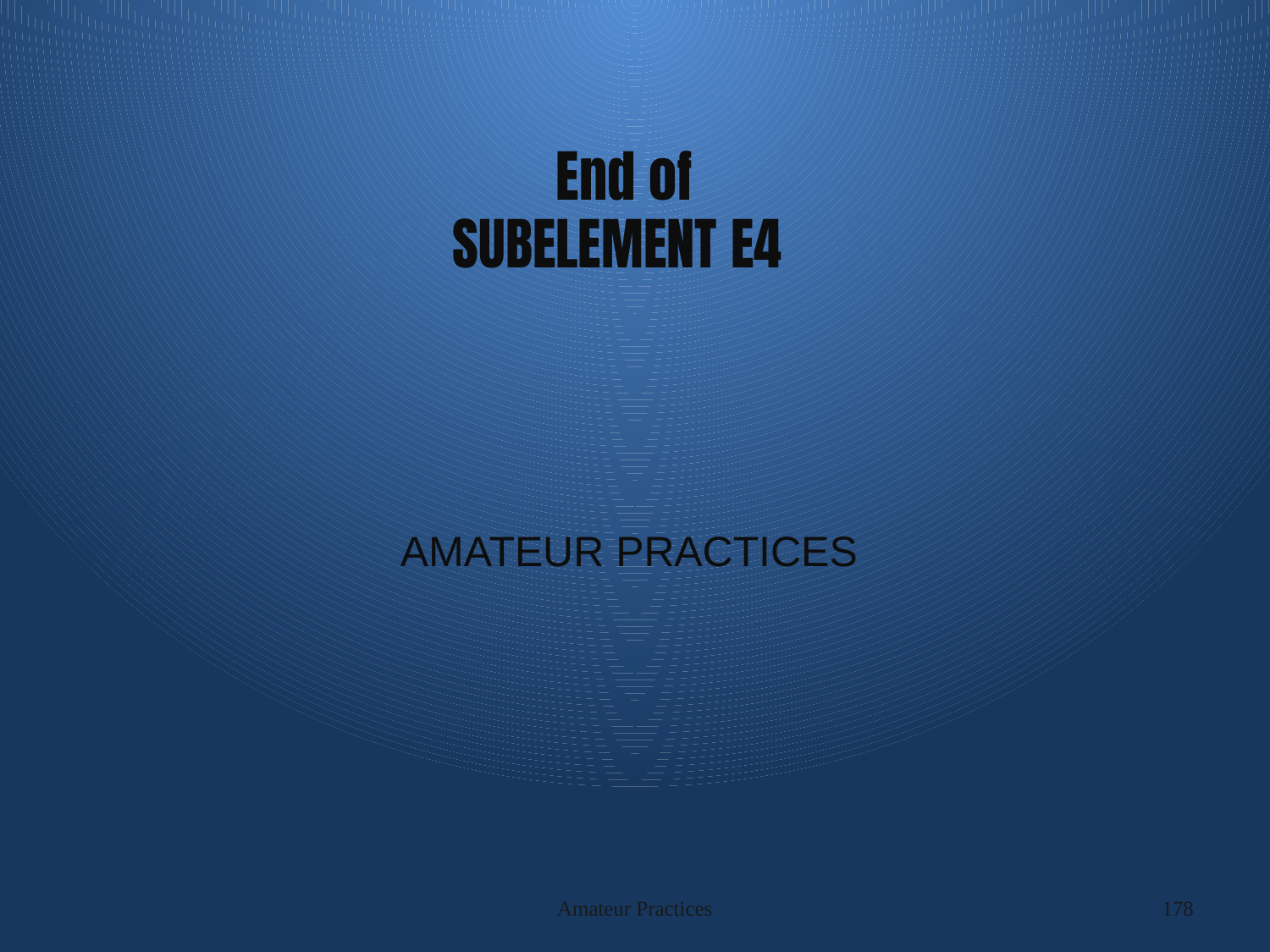

# End of SUBELEMENT E4
AMATEUR PRACTICES

Amateur Practices
178